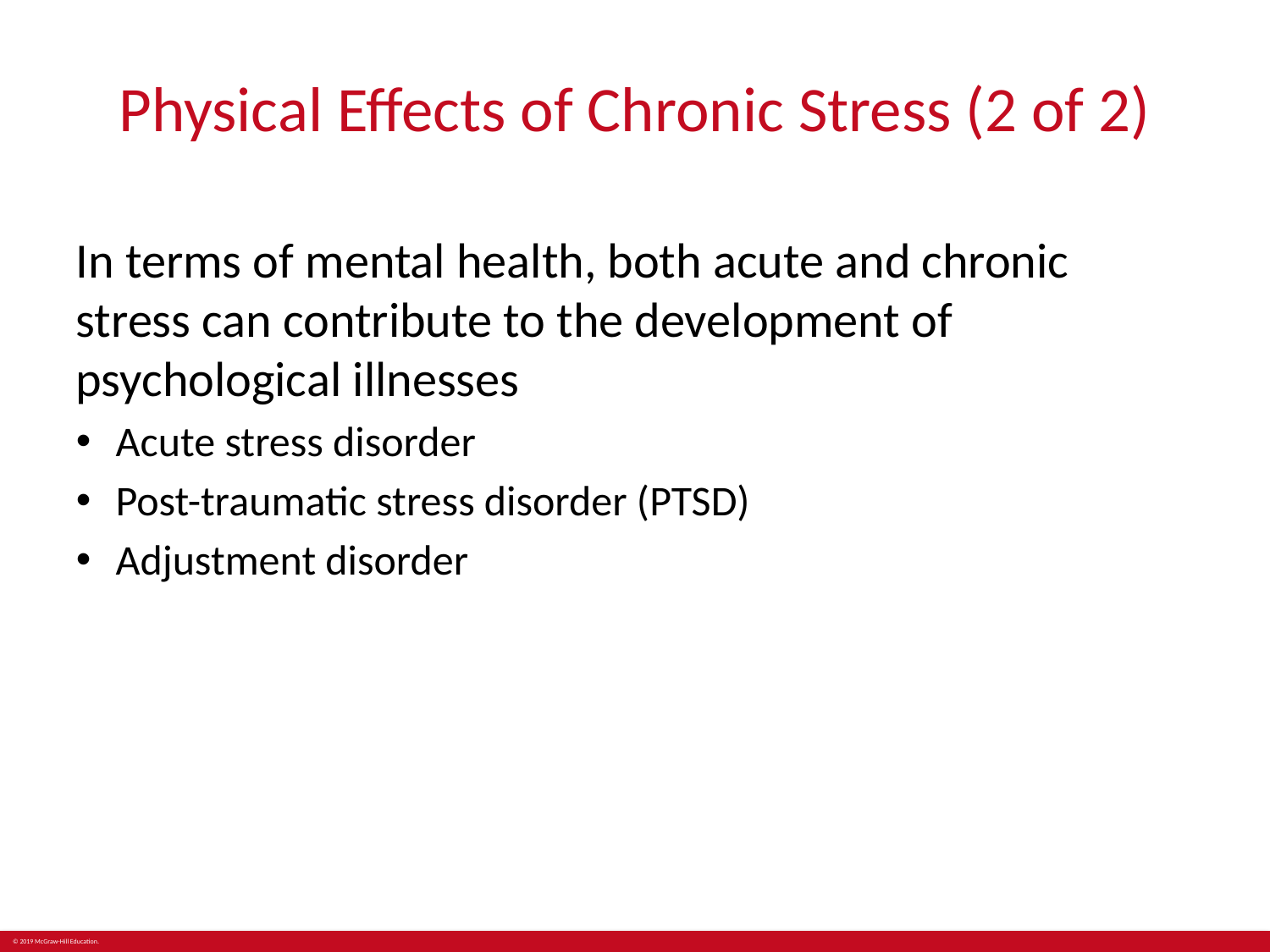

# Physical Effects of Chronic Stress (2 of 2)
In terms of mental health, both acute and chronic stress can contribute to the development of psychological illnesses
Acute stress disorder
Post-traumatic stress disorder (PTSD)
Adjustment disorder